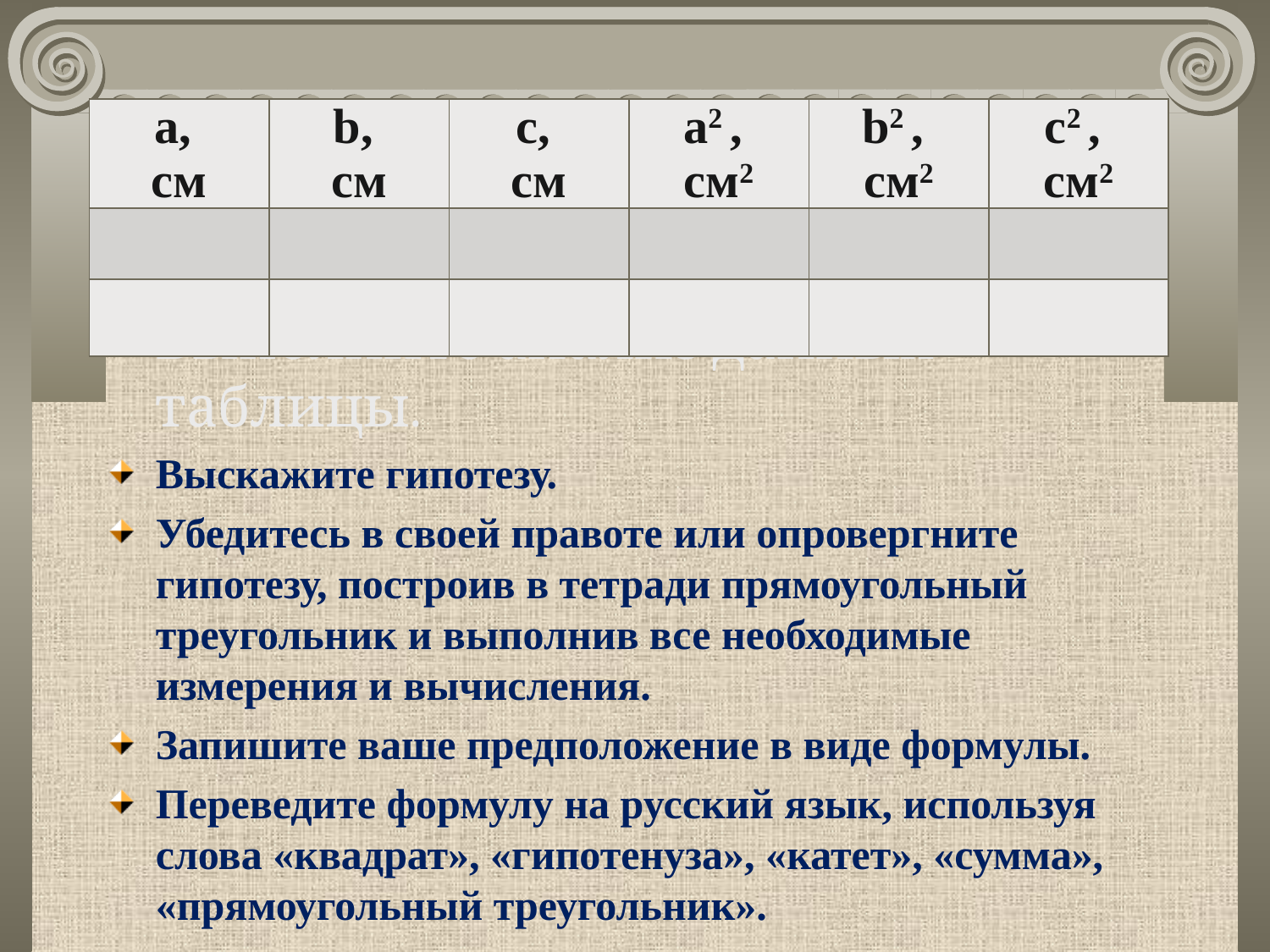

| а, см | b, см | с, см | а2 , см2 | b2 , см2 | с2 , см2 |
| --- | --- | --- | --- | --- | --- |
|  |  |  |  |  |  |
|  |  |  |  |  |  |
#
Выполните анализ данных таблицы.
Выскажите гипотезу.
Убедитесь в своей правоте или опровергните гипотезу, построив в тетради прямоугольный треугольник и выполнив все необходимые измерения и вычисления.
Запишите ваше предположение в виде формулы.
Переведите формулу на русский язык, используя слова «квадрат», «гипотенуза», «катет», «сумма», «прямоугольный треугольник».